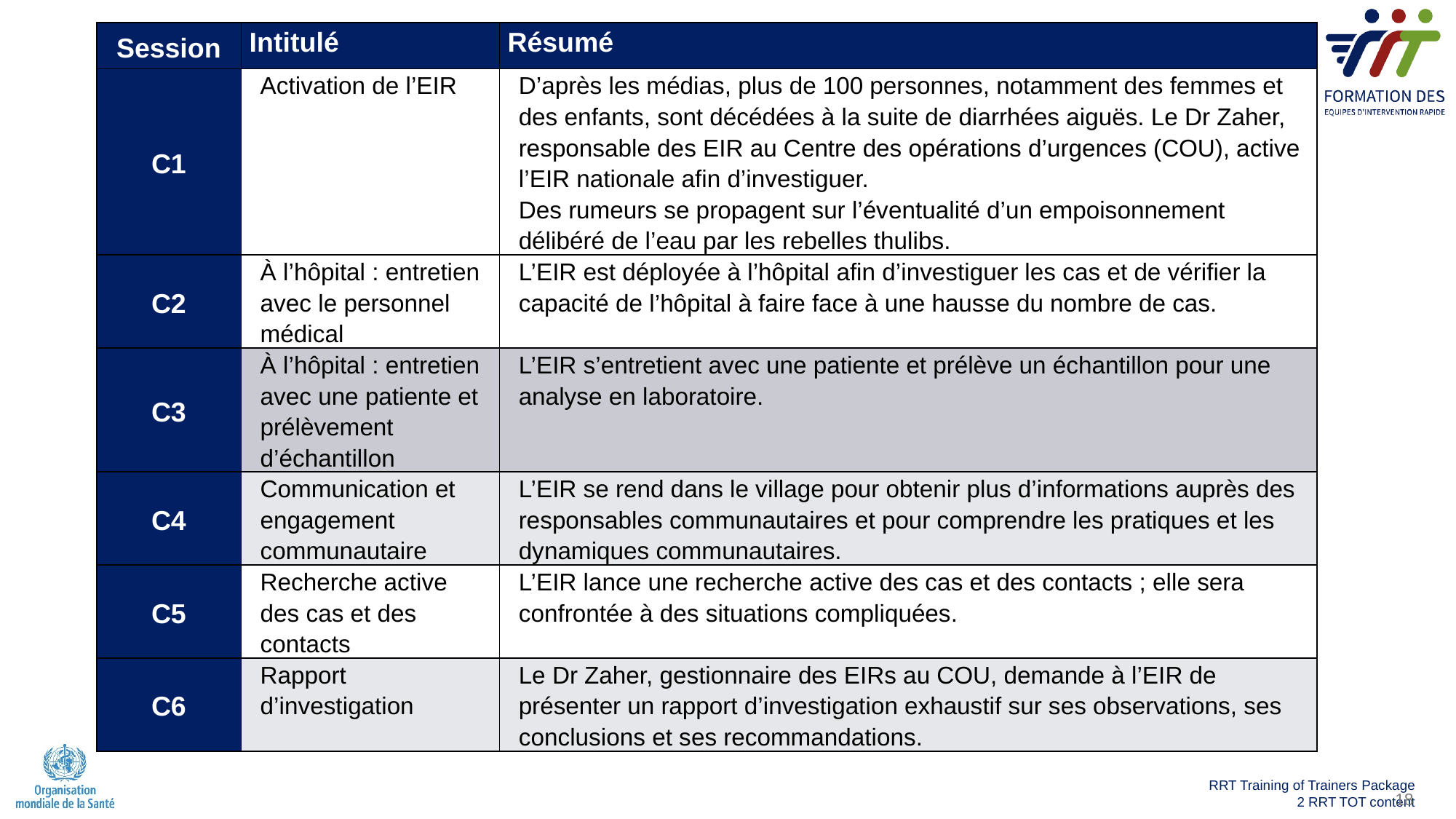

| Session | Intitulé | Résumé |
| --- | --- | --- |
| C1 | Activation de l’EIR | D’après les médias, plus de 100 personnes, notamment des femmes et des enfants, sont décédées à la suite de diarrhées aiguës. Le Dr Zaher, responsable des EIR au Centre des opérations d’urgences (COU), active l’EIR nationale afin d’investiguer. Des rumeurs se propagent sur l’éventualité d’un empoisonnement délibéré de l’eau par les rebelles thulibs. |
| C2 | À l’hôpital : entretien avec le personnel médical | L’EIR est déployée à l’hôpital afin d’investiguer les cas et de vérifier la capacité de l’hôpital à faire face à une hausse du nombre de cas. |
| C3 | À l’hôpital : entretien avec une patiente et prélèvement d’échantillon | L’EIR s’entretient avec une patiente et prélève un échantillon pour une analyse en laboratoire. |
| C4 | Communication et engagement communautaire | L’EIR se rend dans le village pour obtenir plus d’informations auprès des responsables communautaires et pour comprendre les pratiques et les dynamiques communautaires. |
| C5 | Recherche active des cas et des contacts | L’EIR lance une recherche active des cas et des contacts ; elle sera confrontée à des situations compliquées. |
| C6 | Rapport d’investigation | Le Dr Zaher, gestionnaire des EIRs au COU, demande à l’EIR de présenter un rapport d’investigation exhaustif sur ses observations, ses conclusions et ses recommandations. |